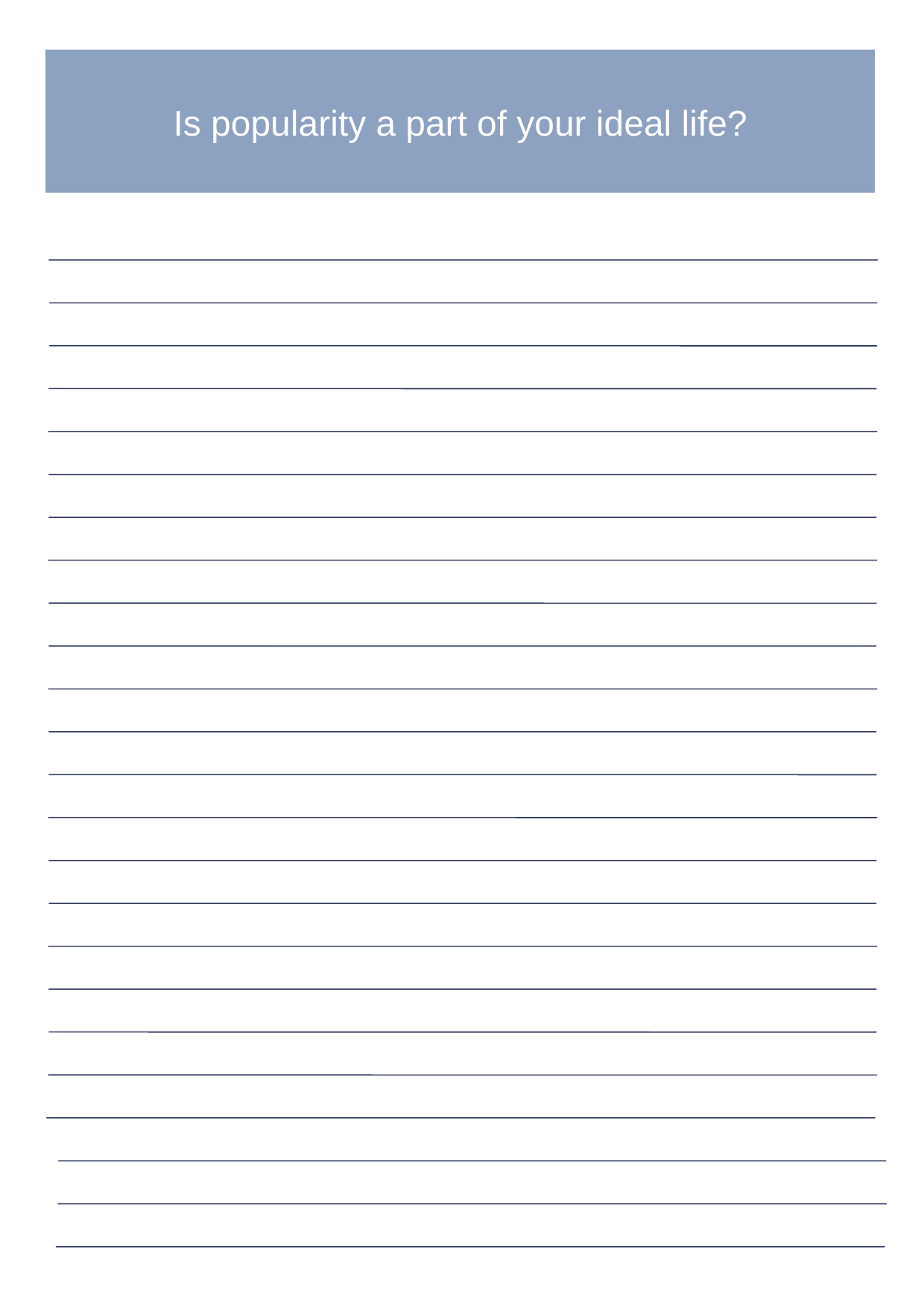

Is popularity a part of your ideal life?